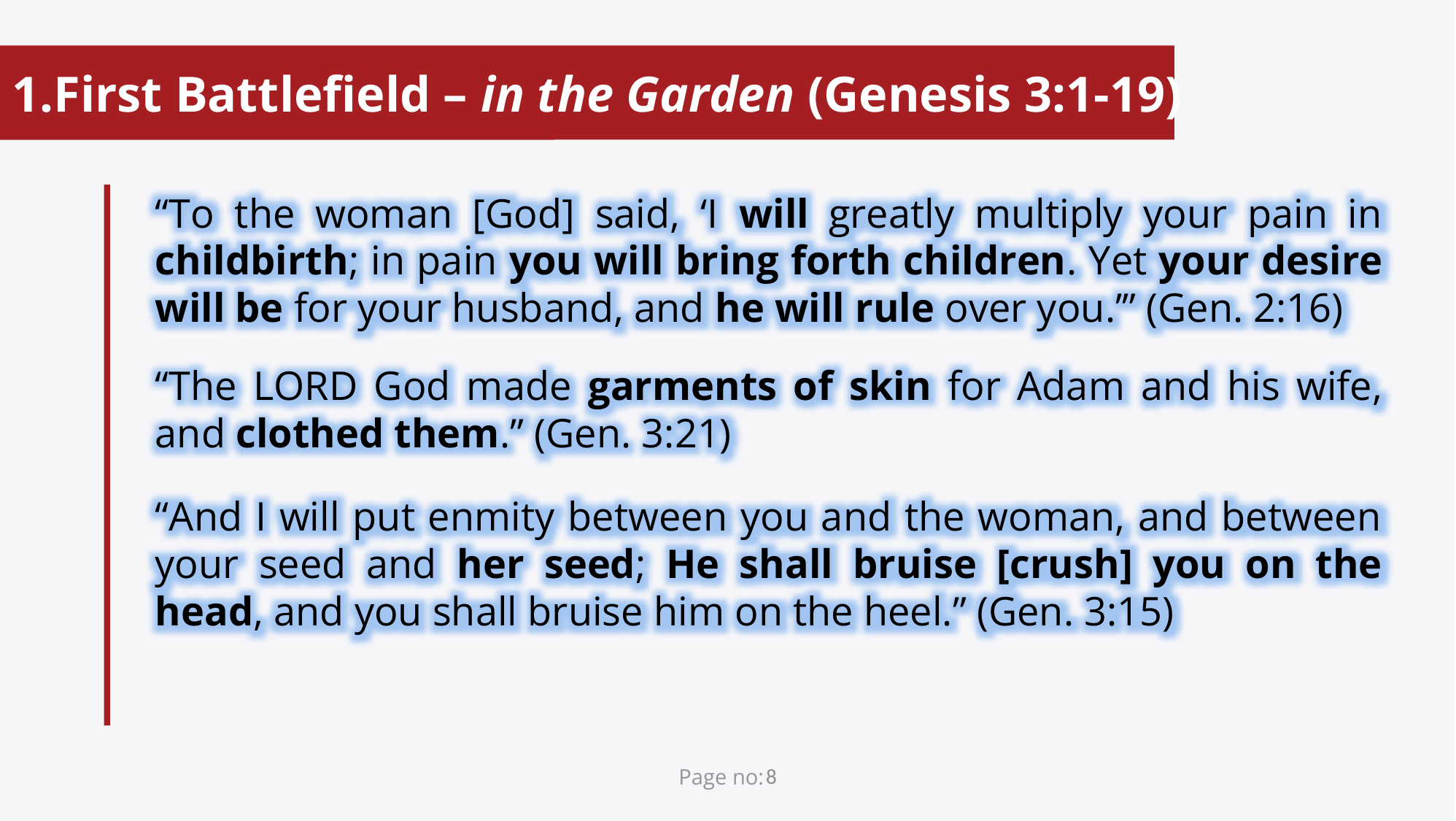

First Battlefield – in the Garden (Genesis 3:1-19)
“To the woman [God] said, ‘I will greatly multiply your pain in childbirth; in pain you will bring forth children. Yet your desire will be for your husband, and he will rule over you.’” (Gen. 2:16)
“The Lord God made garments of skin for Adam and his wife, and clothed them.” (Gen. 3:21)
“And I will put enmity between you and the woman, and between your seed and her seed; He shall bruise [crush] you on the head, and you shall bruise him on the heel.” (Gen. 3:15)